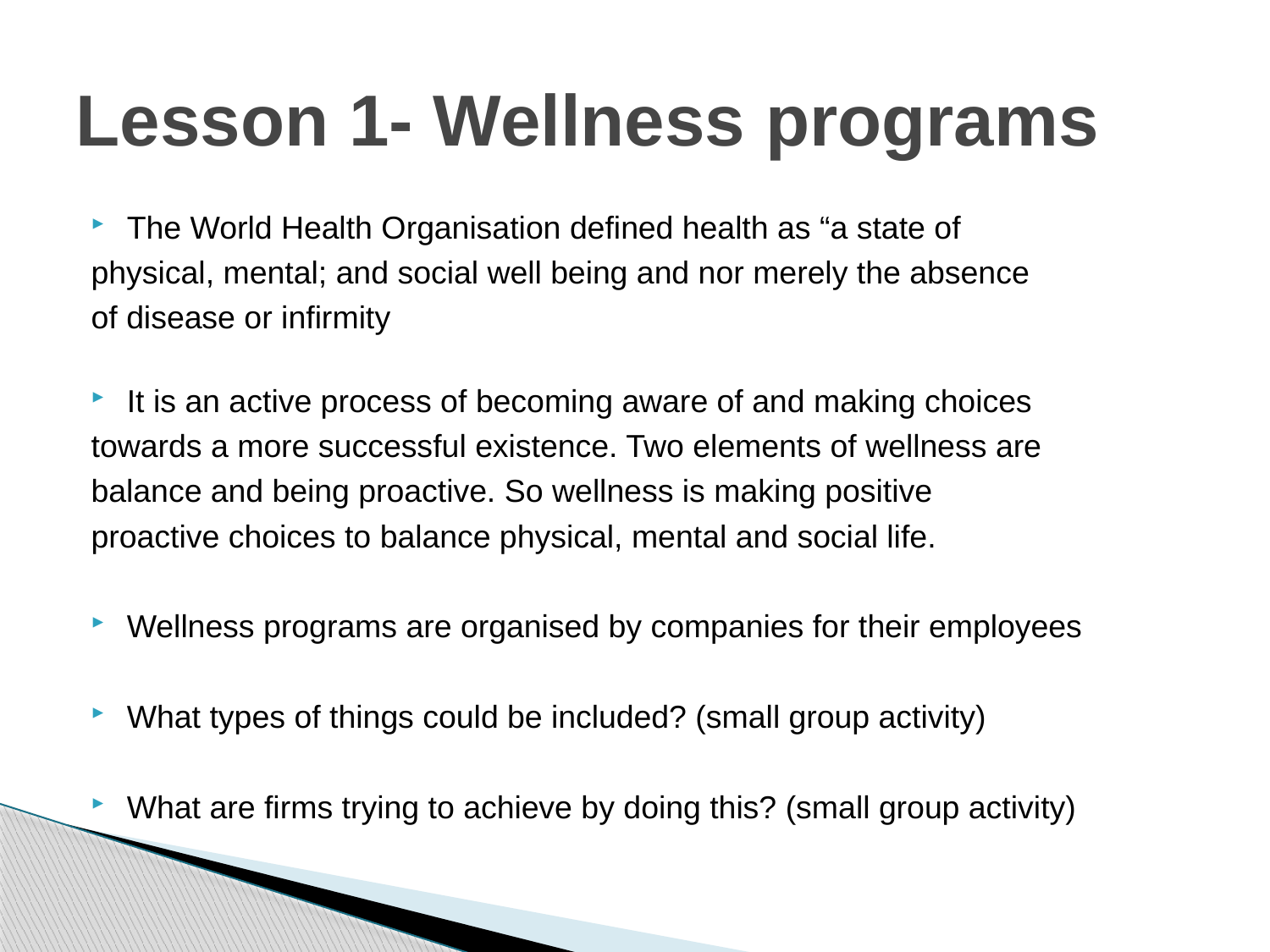

# Lesson 1- Wellness programs
The World Health Organisation defined health as “a state of
physical, mental; and social well being and nor merely the absence
of disease or infirmity
It is an active process of becoming aware of and making choices
towards a more successful existence. Two elements of wellness are
balance and being proactive. So wellness is making positive
proactive choices to balance physical, mental and social life.

Wellness programs are organised by companies for their employees

What types of things could be included? (small group activity)

What are firms trying to achieve by doing this? (small group activity)